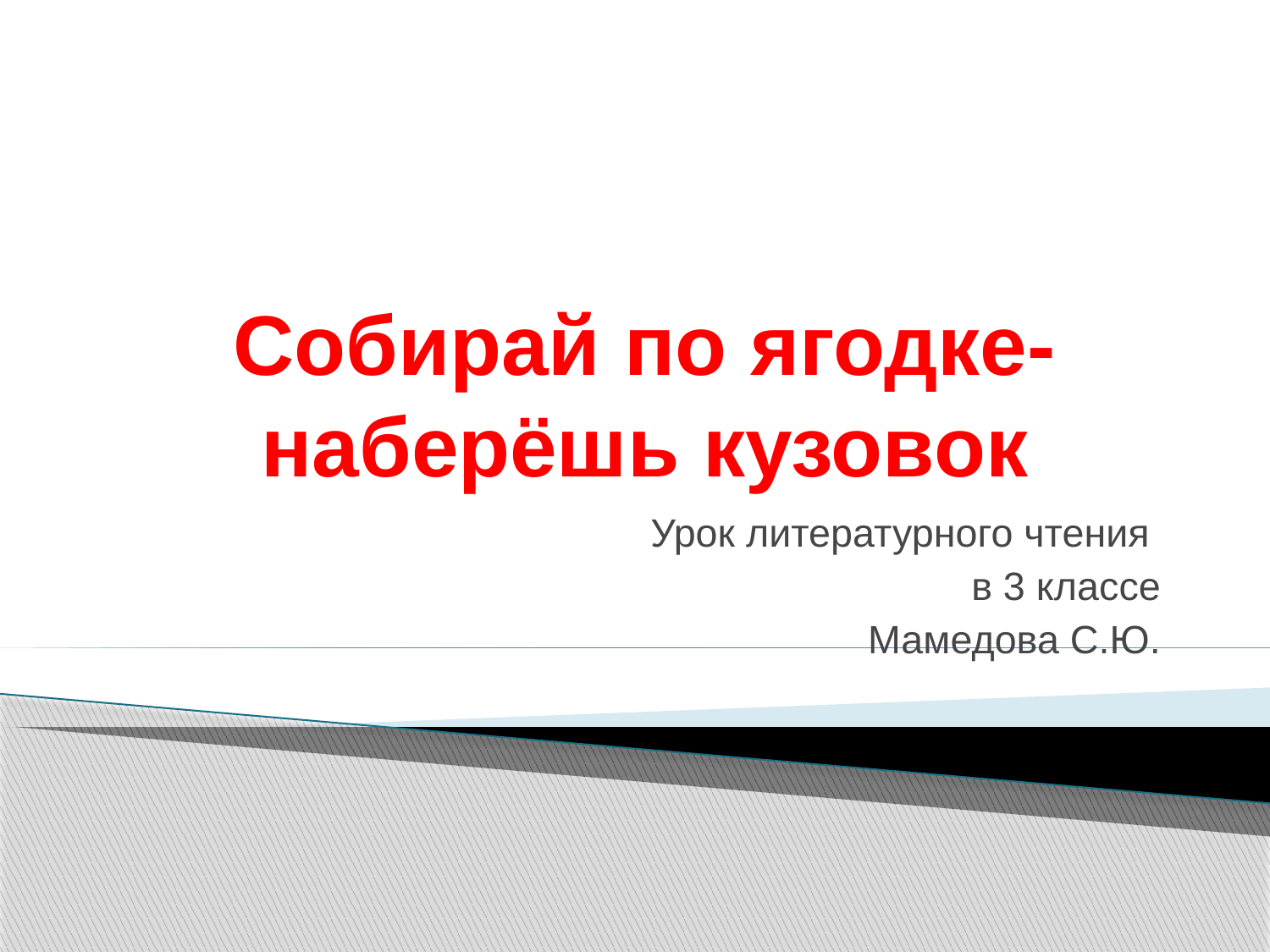

# Собирай по ягодке- наберёшь кузовок
Урок литературного чтения
в 3 классе
Мамедова С.Ю.